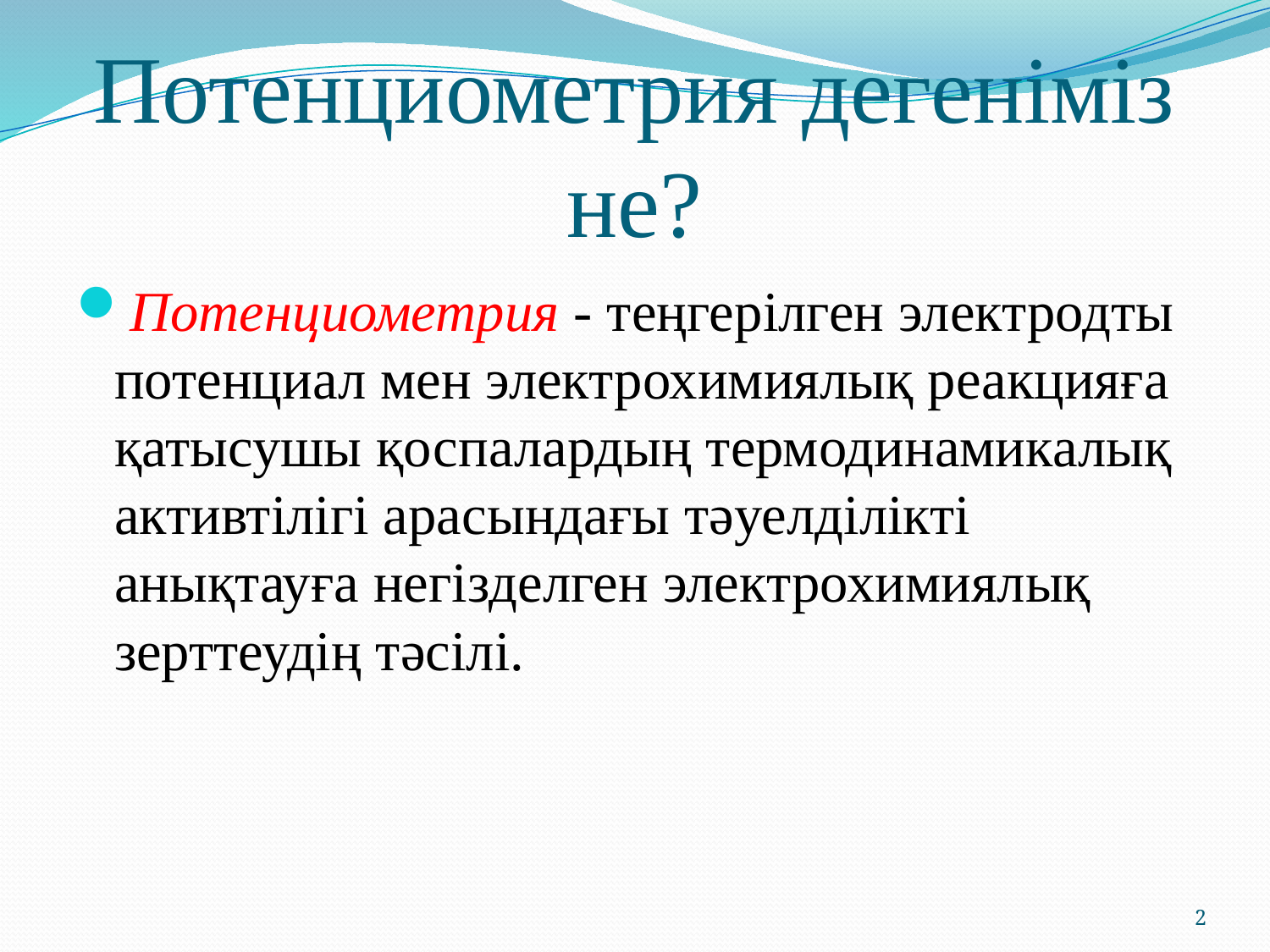

# Потенциометрия дегеніміз не?
Потенциометрия - теңгерілген электродты потенциал мен электрохимиялық реакцияға қатысушы қоспалардың термодинамикалық активтілігі арасындағы тәуелділікті анықтауға негізделген электрохимиялық зерттеудің тәсілі.
2